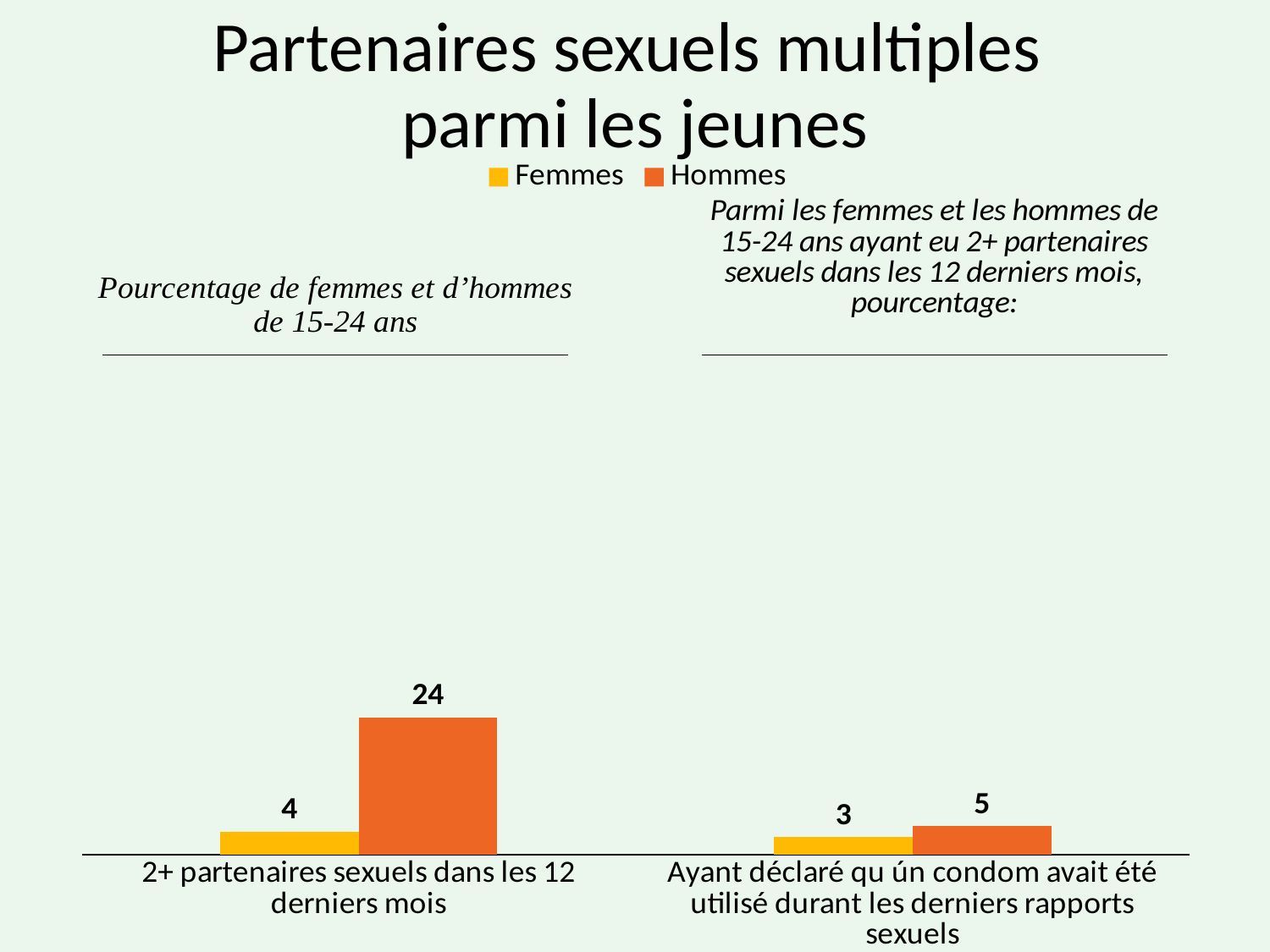

# Partenaires sexuels multiples parmi les jeunes

### Chart

| Category | Femmes | Hommes |
|---|---|---|
| 2+ partenaires sexuels dans les 12 derniers mois | 4.0 | 24.0 |
| Ayant déclaré qu ún condom avait été utilisé durant les derniers rapports sexuels | 3.0 | 5.0 |